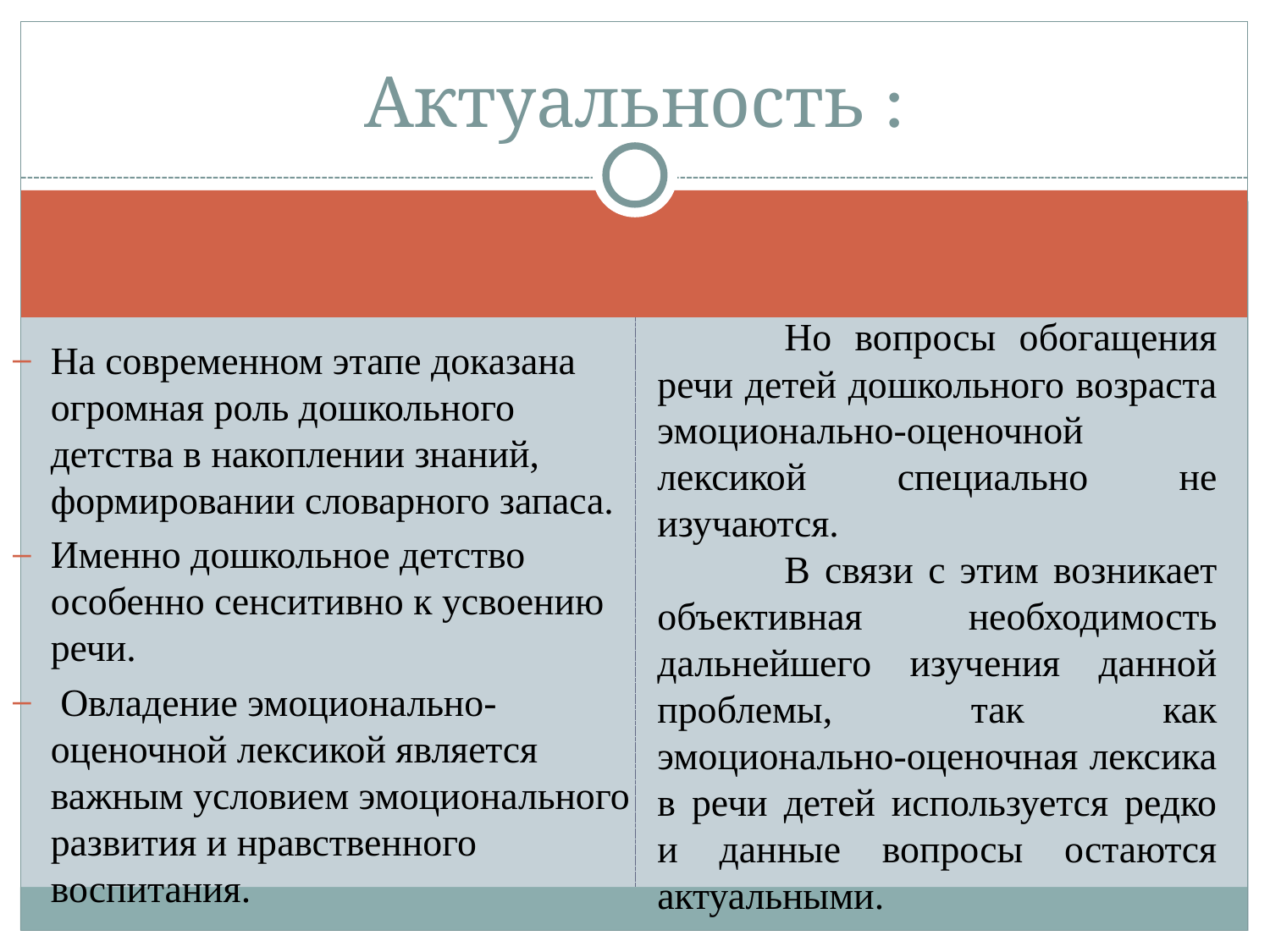

Актуальность :

	Но вопросы обогащения речи детей дошкольного возраста эмоционально-оценочной лексикой специально не изучаются.
	В связи с этим возникает объективная необходимость дальнейшего изучения данной проблемы, так как эмоционально-оценочная лексика в речи детей используется редко и данные вопросы остаются актуальными.
На современном этапе доказана огромная роль дошкольного детства в накоплении знаний, формировании словарного запаса.
Именно дошкольное детство особенно сенситивно к усвоению речи.
 Овладение эмоционально-оценочной лексикой является важным условием эмоционального развития и нравственного воспитания.